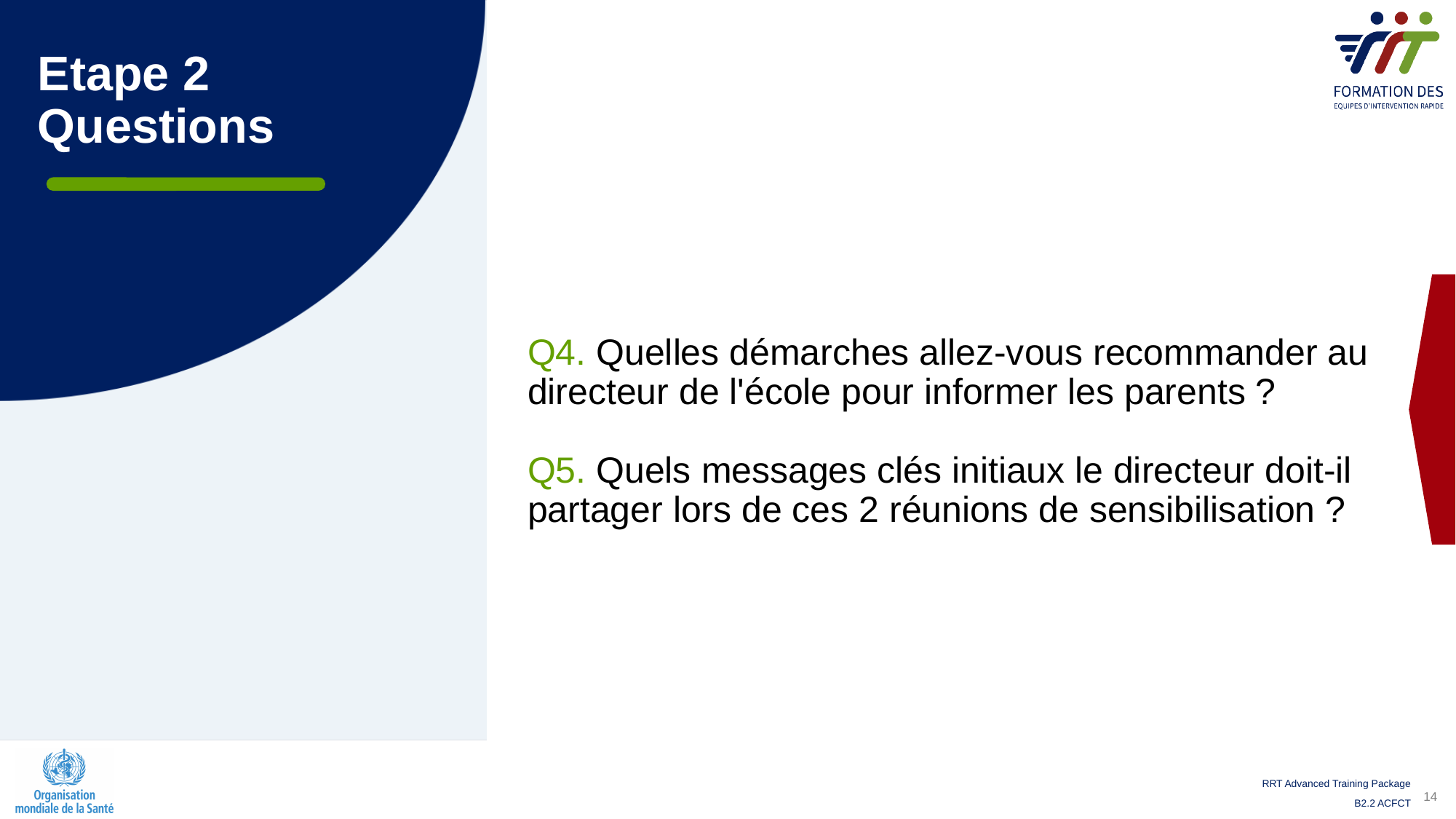

Etape 2
Questions
Q4. Quelles démarches allez-vous recommander au directeur de l'école pour informer les parents ?

Q5. Quels messages clés initiaux le directeur doit-il partager lors de ces 2 réunions de sensibilisation ?